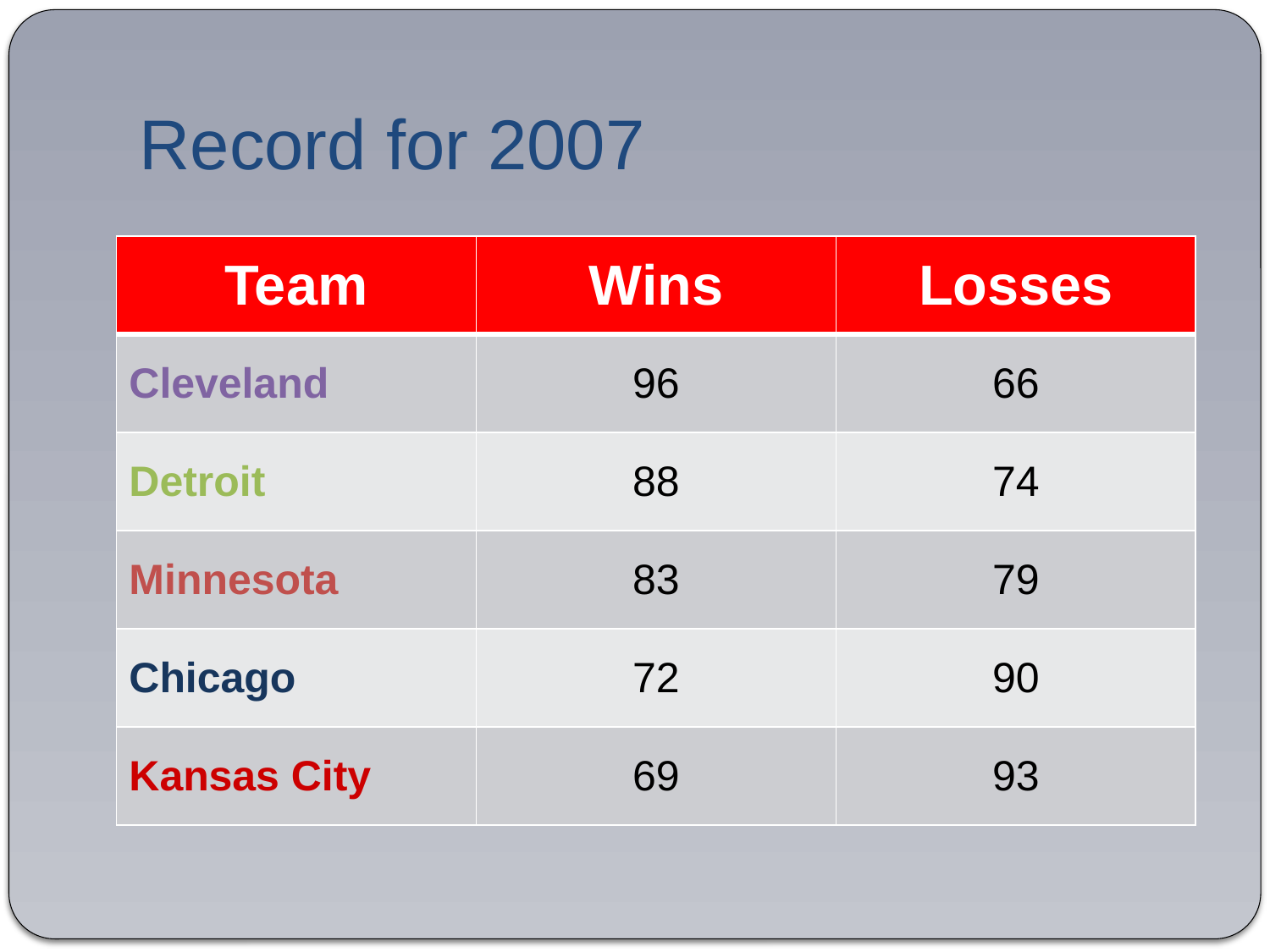

# Record for 2007
| Team | Wins | Losses |
| --- | --- | --- |
| Cleveland | 96 | 66 |
| Detroit | 88 | 74 |
| Minnesota | 83 | 79 |
| Chicago | 72 | 90 |
| Kansas City | 69 | 93 |